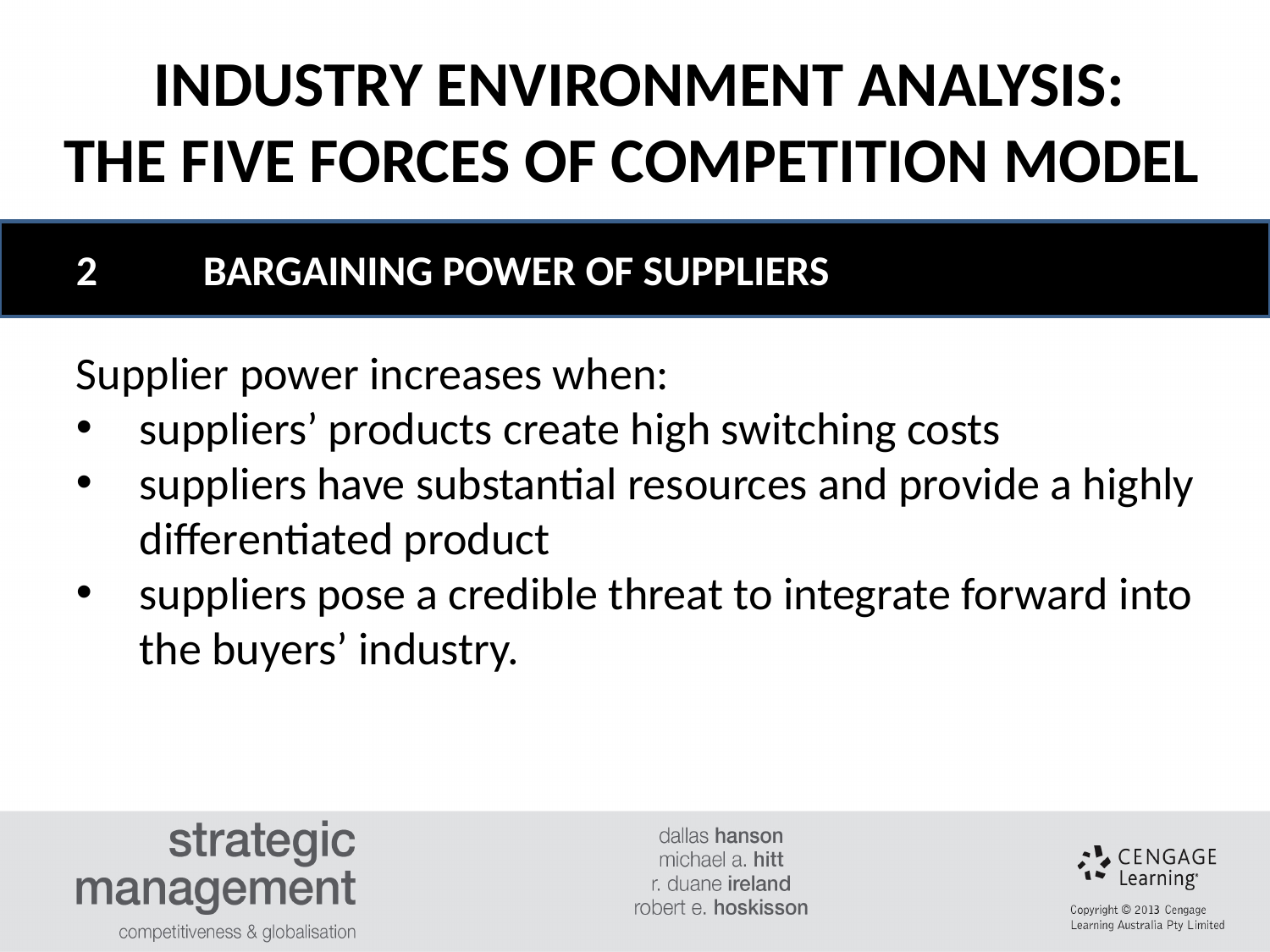

INDUSTRY ENVIRONMENT ANALYSIS:
THE FIVE FORCES OF COMPETITION MODEL
#

2	BARGAINING POWER OF SUPPLIERS
Supplier power increases when:
suppliers’ products create high switching costs
suppliers have substantial resources and provide a highly differentiated product
suppliers pose a credible threat to integrate forward into the buyers’ industry.